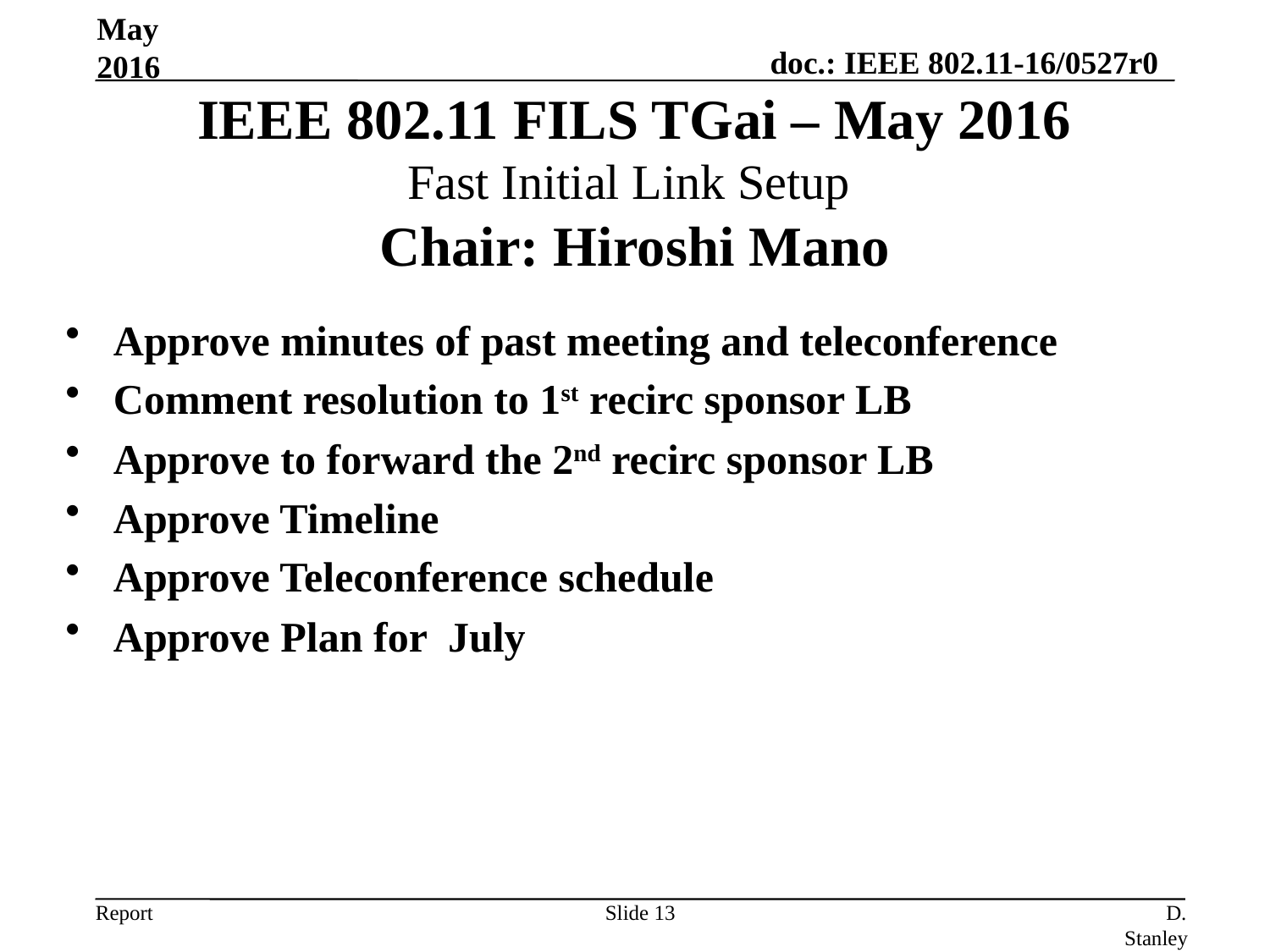

May 2016
# IEEE 802.11 FILS TGai – May 2016 Fast Initial Link Setup Chair: Hiroshi Mano
Approve minutes of past meeting and teleconference
Comment resolution to 1st recirc sponsor LB
Approve to forward the 2nd recirc sponsor LB
Approve Timeline
Approve Teleconference schedule
Approve Plan for  July

Slide 13
D. Stanley, HP Enterprise